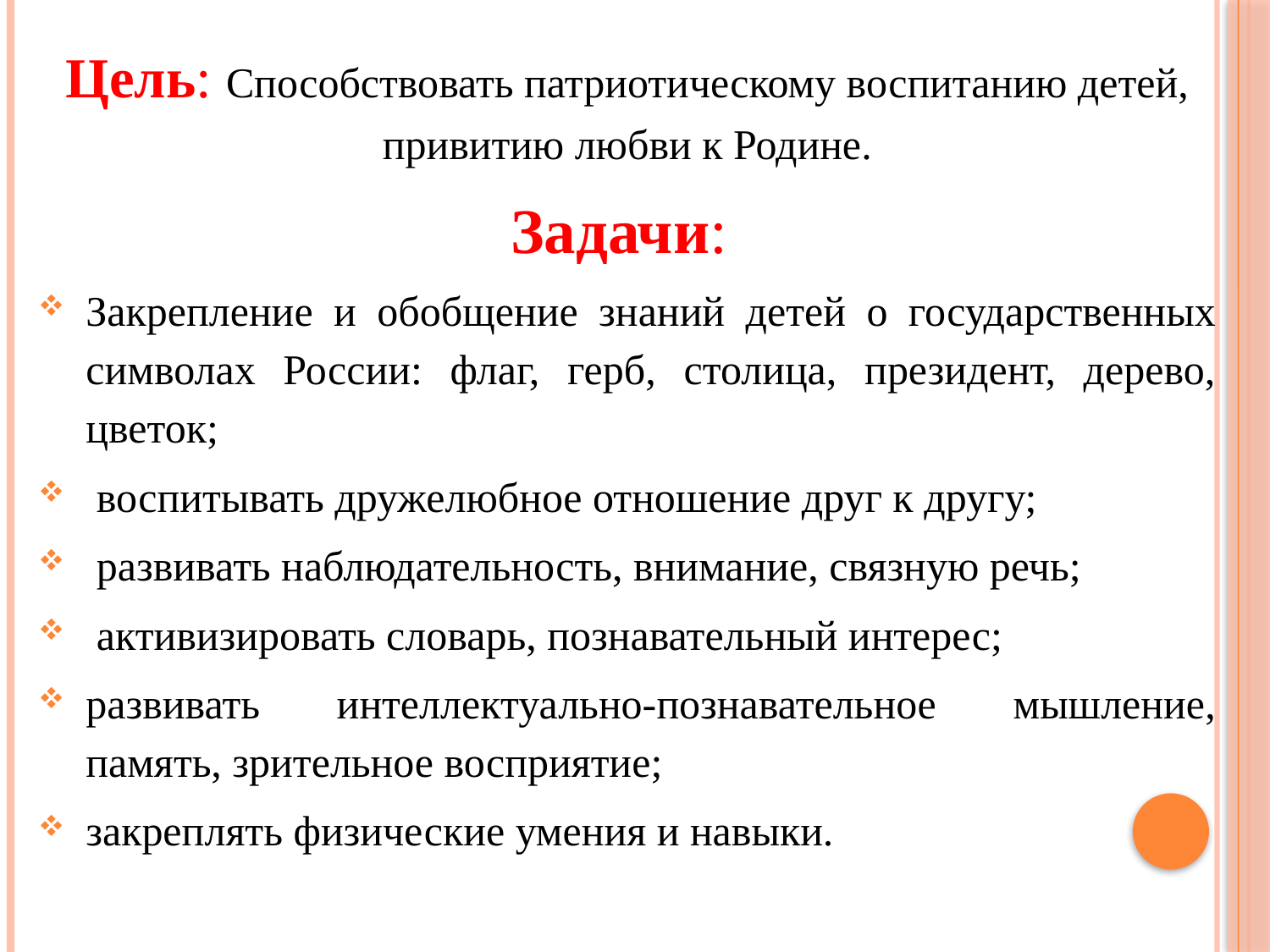

Цель: Способствовать патриотическому воспитанию детей, привитию любви к Родине.
Задачи:
Закрепление и обобщение знаний детей о государственных символах России: флаг, герб, столица, президент, дерево, цветок;
 воспитывать дружелюбное отношение друг к другу;
 развивать наблюдательность, внимание, связную речь;
 активизировать словарь, познавательный интерес;
развивать интеллектуально-познавательное мышление, память, зрительное восприятие;
закреплять физические умения и навыки.